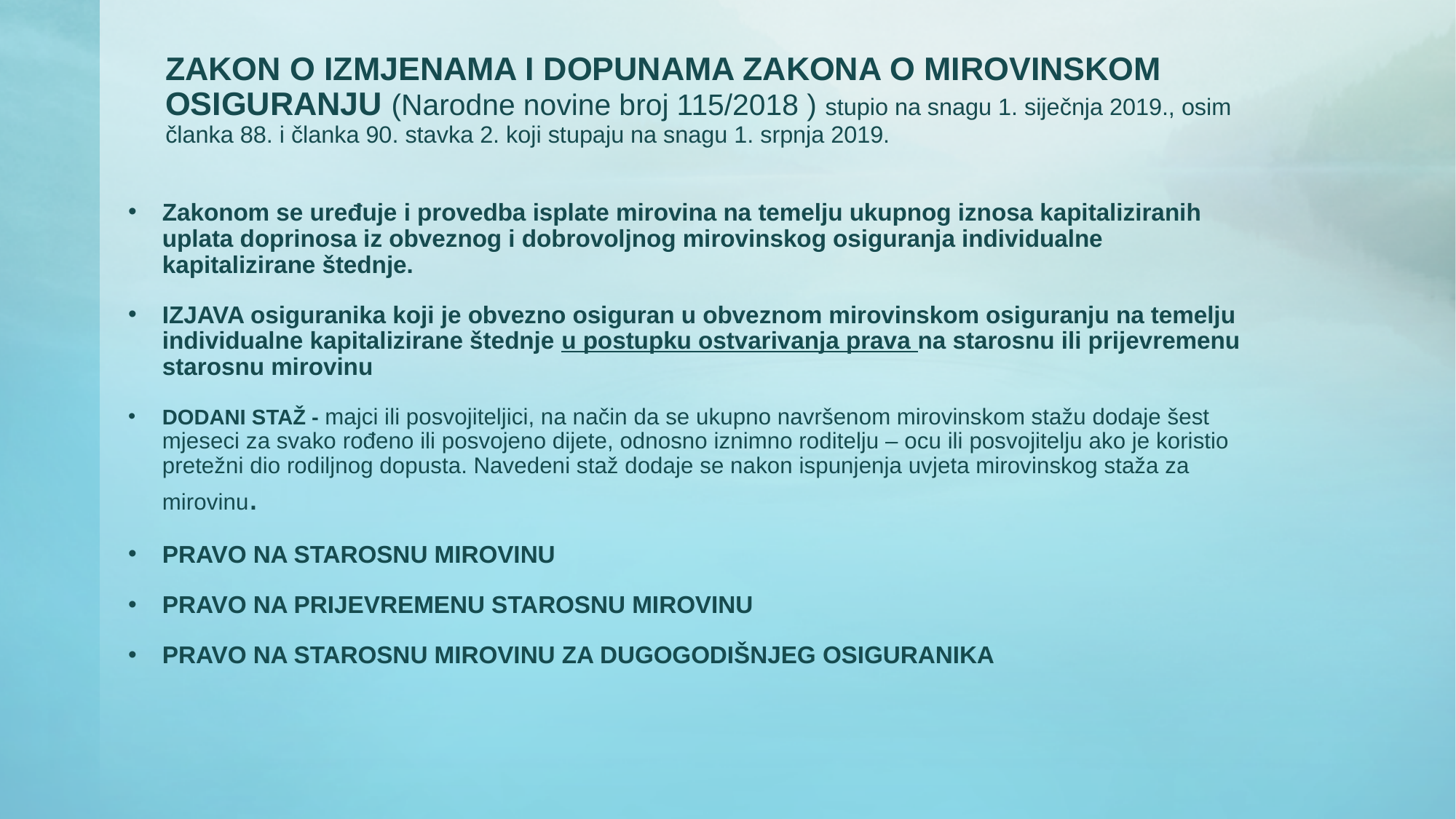

# ZAKON O IZMJENAMA I DOPUNAMA ZAKONA O MIROVINSKOM OSIGURANJU (Narodne novine broj 115/2018 ) stupio na snagu 1. siječnja 2019., osim članka 88. i članka 90. stavka 2. koji stupaju na snagu 1. srpnja 2019.
Zakonom se uređuje i provedba isplate mirovina na temelju ukupnog iznosa kapitaliziranih uplata doprinosa iz obveznog i dobrovoljnog mirovinskog osiguranja individualne kapitalizirane štednje.
IZJAVA osiguranika koji je obvezno osiguran u obveznom mirovinskom osiguranju na temelju individualne kapitalizirane štednje u postupku ostvarivanja prava na starosnu ili prijevremenu starosnu mirovinu
DODANI STAŽ - majci ili posvojiteljici, na način da se ukupno navršenom mirovinskom stažu dodaje šest mjeseci za svako rođeno ili posvojeno dijete, odnosno iznimno roditelju – ocu ili posvojitelju ako je koristio pretežni dio rodiljnog dopusta. Navedeni staž dodaje se nakon ispunjenja uvjeta mirovinskog staža za mirovinu.
PRAVO NA STAROSNU MIROVINU
PRAVO NA PRIJEVREMENU STAROSNU MIROVINU
PRAVO NA STAROSNU MIROVINU ZA DUGOGODIŠNJEG OSIGURANIKA